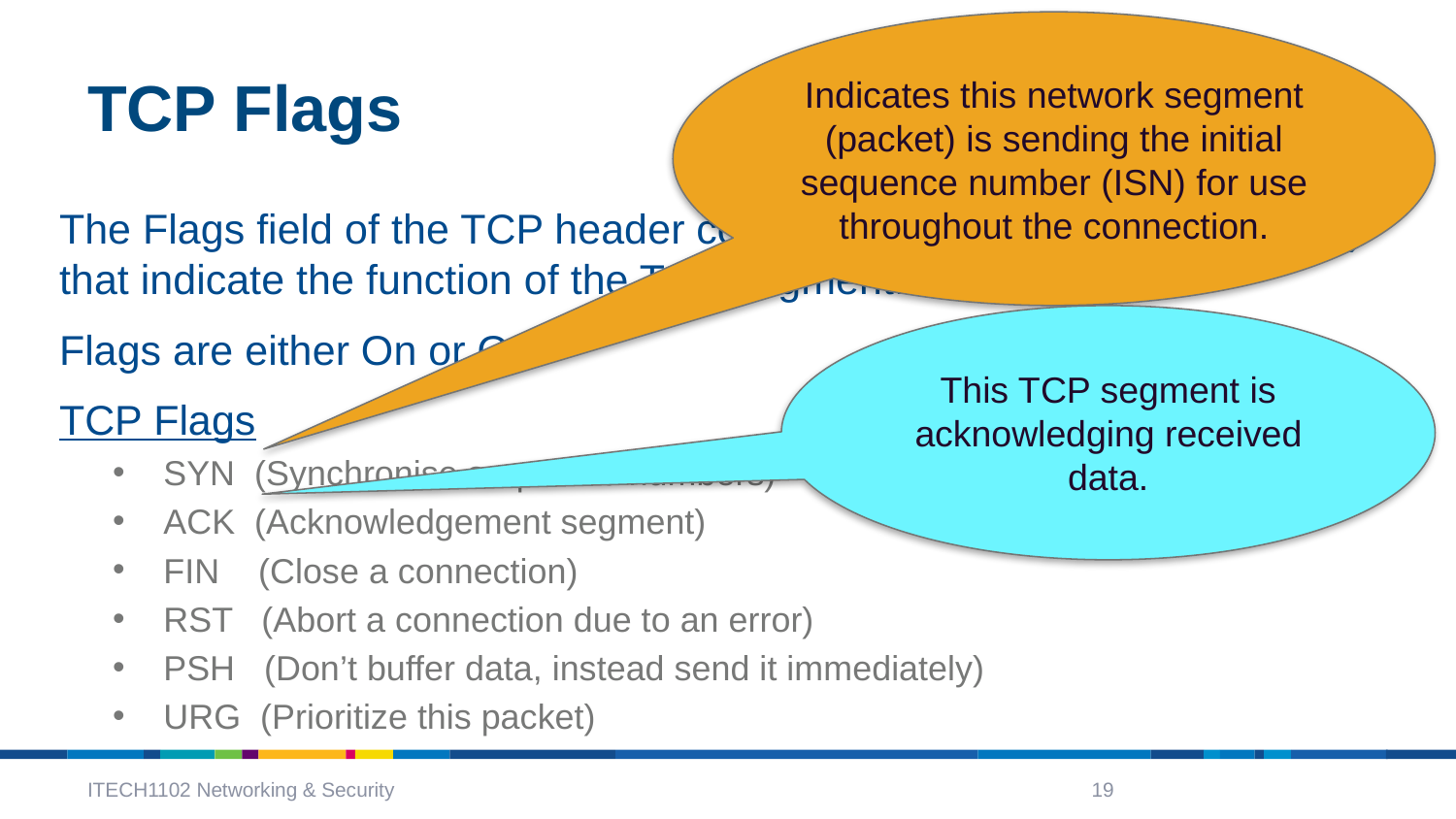

Indicates this network segment (packet) is sending the initial sequence number (ISN) for use throughout the connection.
# TCP Flags
The Flags field of the TCP header contains numerous flags (Booleans) that indicate the function of the TCP segment.
Flags are either On or Off.
TCP Flags
SYN  (Synchronise sequence numbers)
ACK  (Acknowledgement segment)
FIN    (Close a connection)
RST   (Abort a connection due to an error)
PSH   (Don’t buffer data, instead send it immediately)
URG  (Prioritize this packet)
This TCP segment is acknowledging received data.
ITECH1102 Networking & Security
19